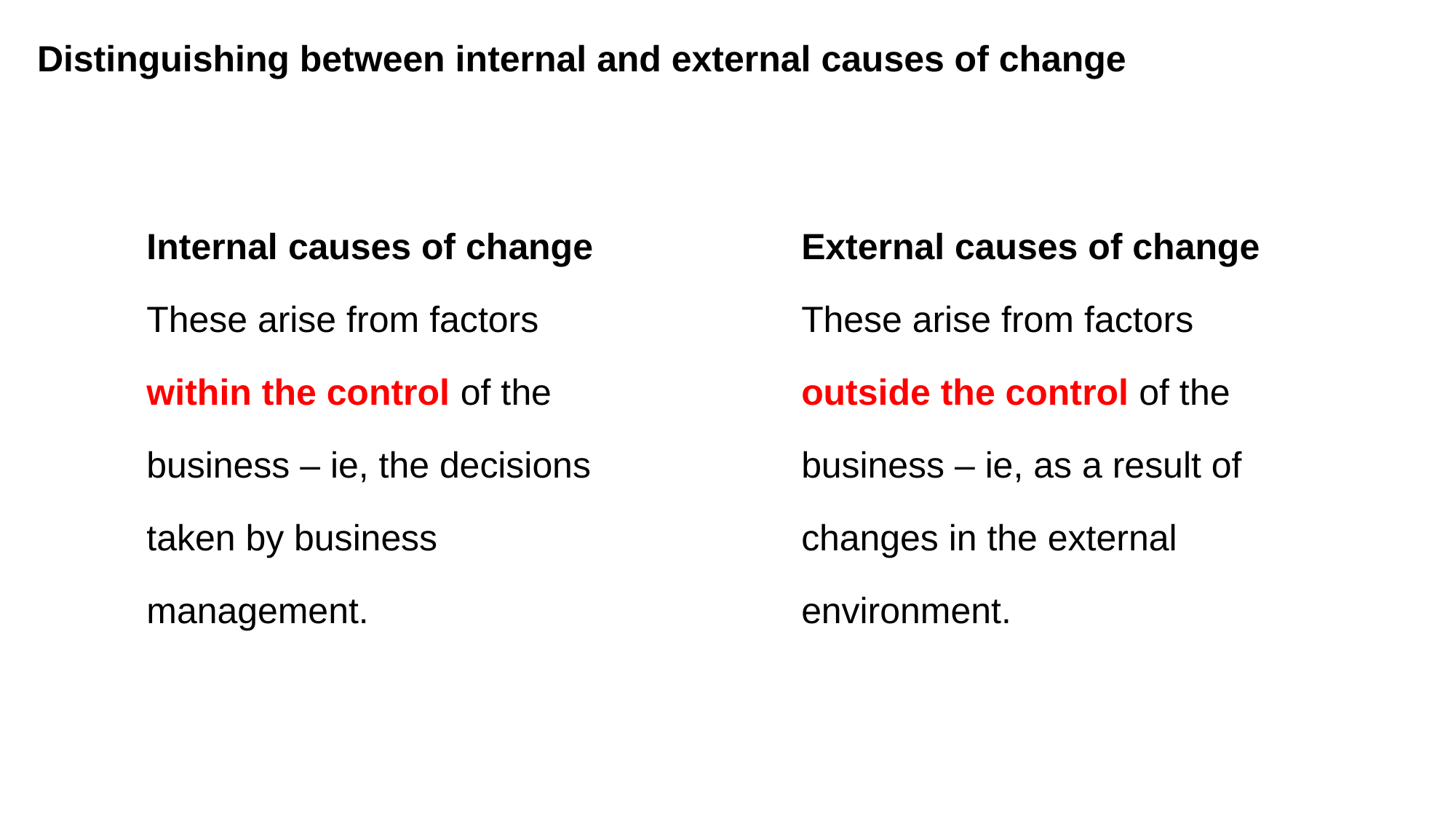

# Distinguishing between internal and external causes of change
Internal causes of change
These arise from factors within the control of the business – ie, the decisions taken by business management.

External causes of change
These arise from factors outside the control of the business – ie, as a result of changes in the external environment.